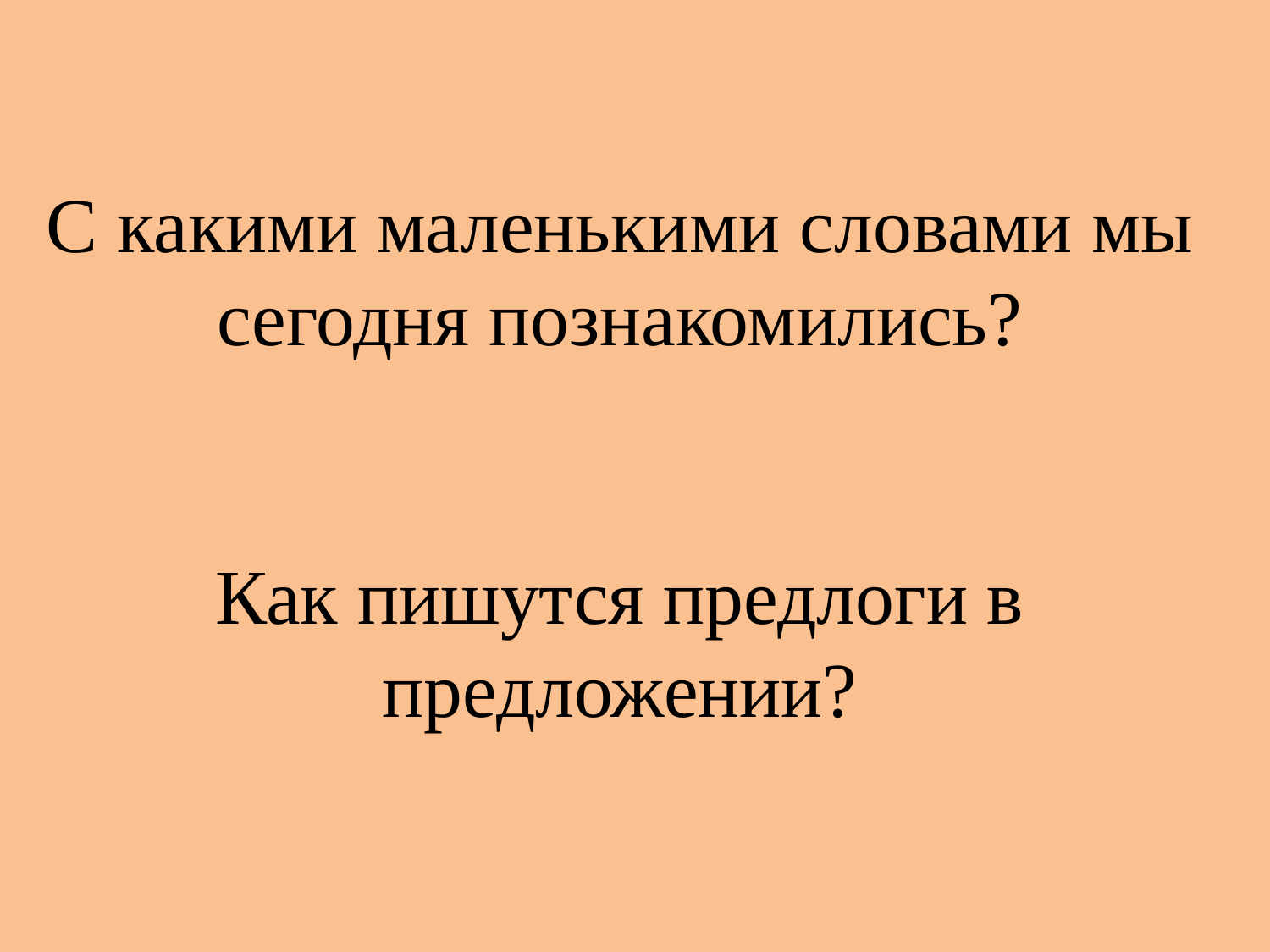

С какими маленькими словами мы сегодня познакомились?

Как пишутся предлоги в предложении?